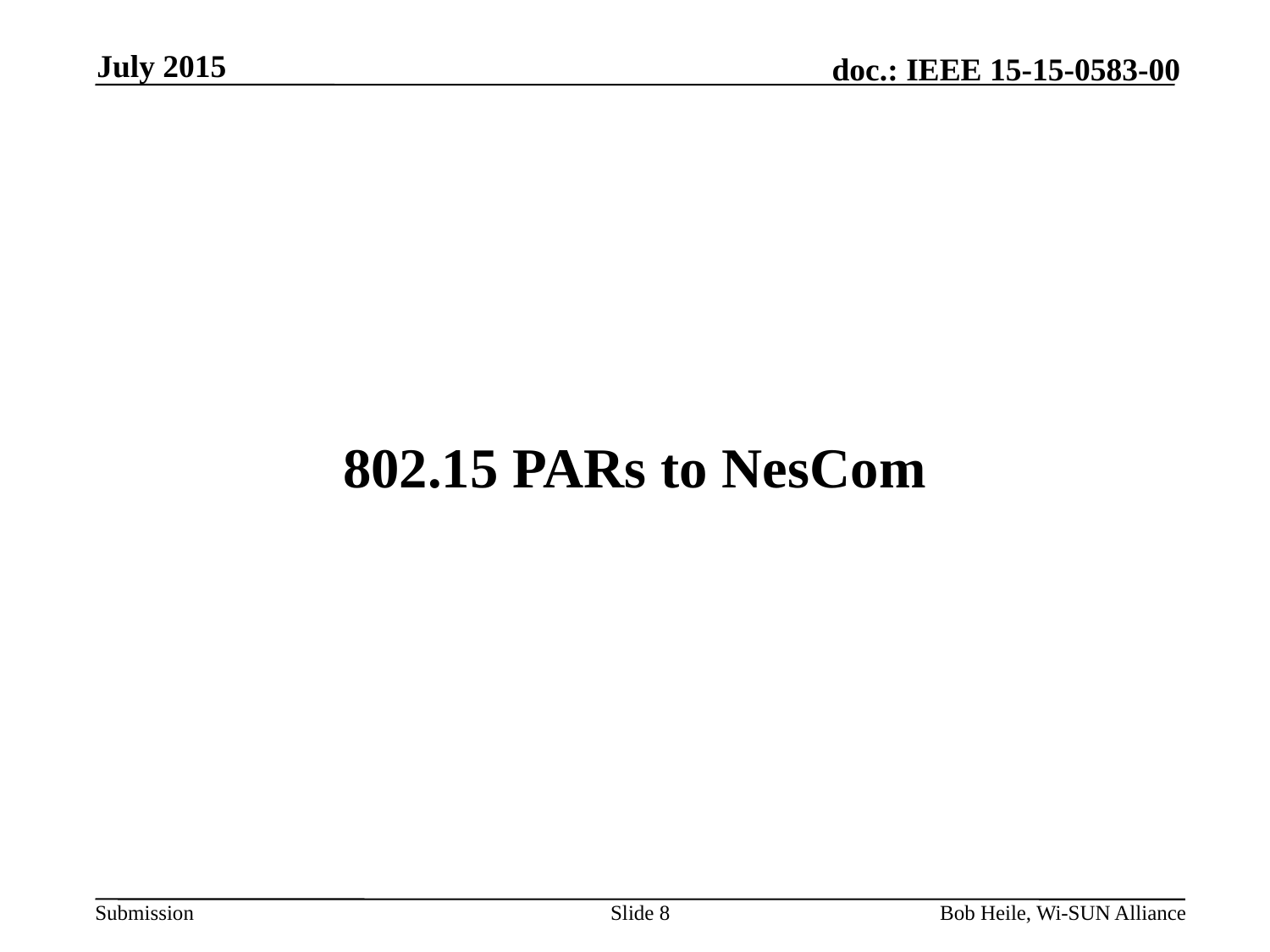

July 2015
# 802.15 PARs to NesCom
Slide 8
Bob Heile, Wi-SUN Alliance